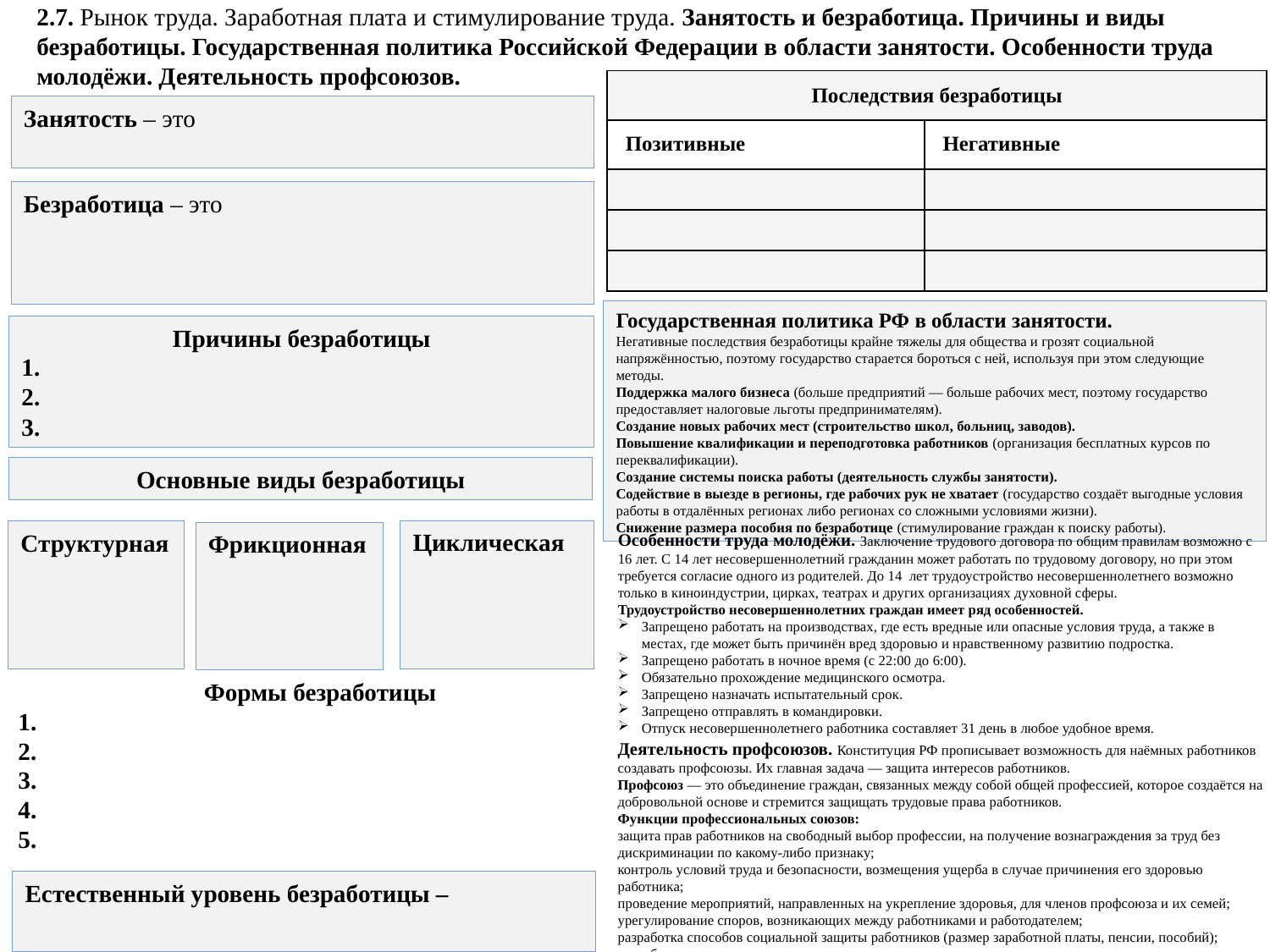

2.7. Рынок труда. Заработная плата и стимулирование труда. Занятость и безработица. Причины и виды безработицы. Государственная политика Российской Федерации в области занятости. Особенности труда молодёжи. Деятельность профсоюзов.
| Последствия безработицы |  |
| --- | --- |
| Позитивные | Негативные |
|  |  |
|  |  |
|  |  |
Занятость – это

Безработица – это

Государственная политика РФ в области занятости.
Негативные последствия безработицы крайне тяжелы для общества и грозят социальной напряжённостью, поэтому государство старается бороться с ней, используя при этом следующие методы.
Поддержка малого бизнеса (больше предприятий — больше рабочих мест, поэтому государство предоставляет налоговые льготы предпринимателям).
Создание новых рабочих мест (строительство школ, больниц, заводов).
Повышение квалификации и переподготовка работников (организация бесплатных курсов по переквалификации).
Создание системы поиска работы (деятельность службы занятости).
Содействие в выезде в регионы, где рабочих рук не хватает (государство создаёт выгодные условия работы в отдалённых регионах либо регионах со сложными условиями жизни).
Снижение размера пособия по безработице (стимулирование граждан к поиску работы).
Причины безработицы
1.
2.
3.
Основные виды безработицы
Циклическая

Структурная

Фрикционная

Особенности труда молодёжи. Заключение трудового договора по общим правилам возможно с 16 лет. С 14 лет несовершеннолетний гражданин может работать по трудовому договору, но при этом требуется согласие одного из родителей. До 14  лет трудоустройство несовершеннолетнего возможно только в киноиндустрии, цирках, театрах и других организациях духовной сферы.
Трудоустройство несовершеннолетних граждан имеет ряд особенностей.
Запрещено работать на производствах, где есть вредные или опасные условия труда, а также в местах, где может быть причинён вред здоровью и нравственному развитию подростка.
Запрещено работать в ночное время (с 22:00 до 6:00).
Обязательно прохождение медицинского осмотра.
Запрещено назначать испытательный срок.
Запрещено отправлять в командировки.
Отпуск несовершеннолетнего работника составляет 31 день в любое удобное время.
Формы безработицы
  1.
  2.
  3.
  4.
  5.
Деятельность профсоюзов. Конституция РФ прописывает возможность для наёмных работников создавать профсоюзы. Их главная задача — защита интересов работников.
Профсоюз — это объединение граждан, связанных между собой общей профессией, которое создаётся на добровольной основе и стремится защищать трудовые права работников.
Функции профессиональных союзов:
защита прав работников на свободный выбор профессии, на получение вознаграждения за труд без дискриминации по какому-либо признаку;
контроль условий труда и безопасности, возмещения ущерба в случае причинения его здоровью работника;
проведение мероприятий, направленных на укрепление здоровья, для членов профсоюза и их семей;
урегулирование споров, возникающих между работниками и работодателем;
разработка способов социальной защиты работников (размер заработной платы, пенсии, пособий);
разработка и подписание коллективных договоров.
Естественный уровень безработицы –